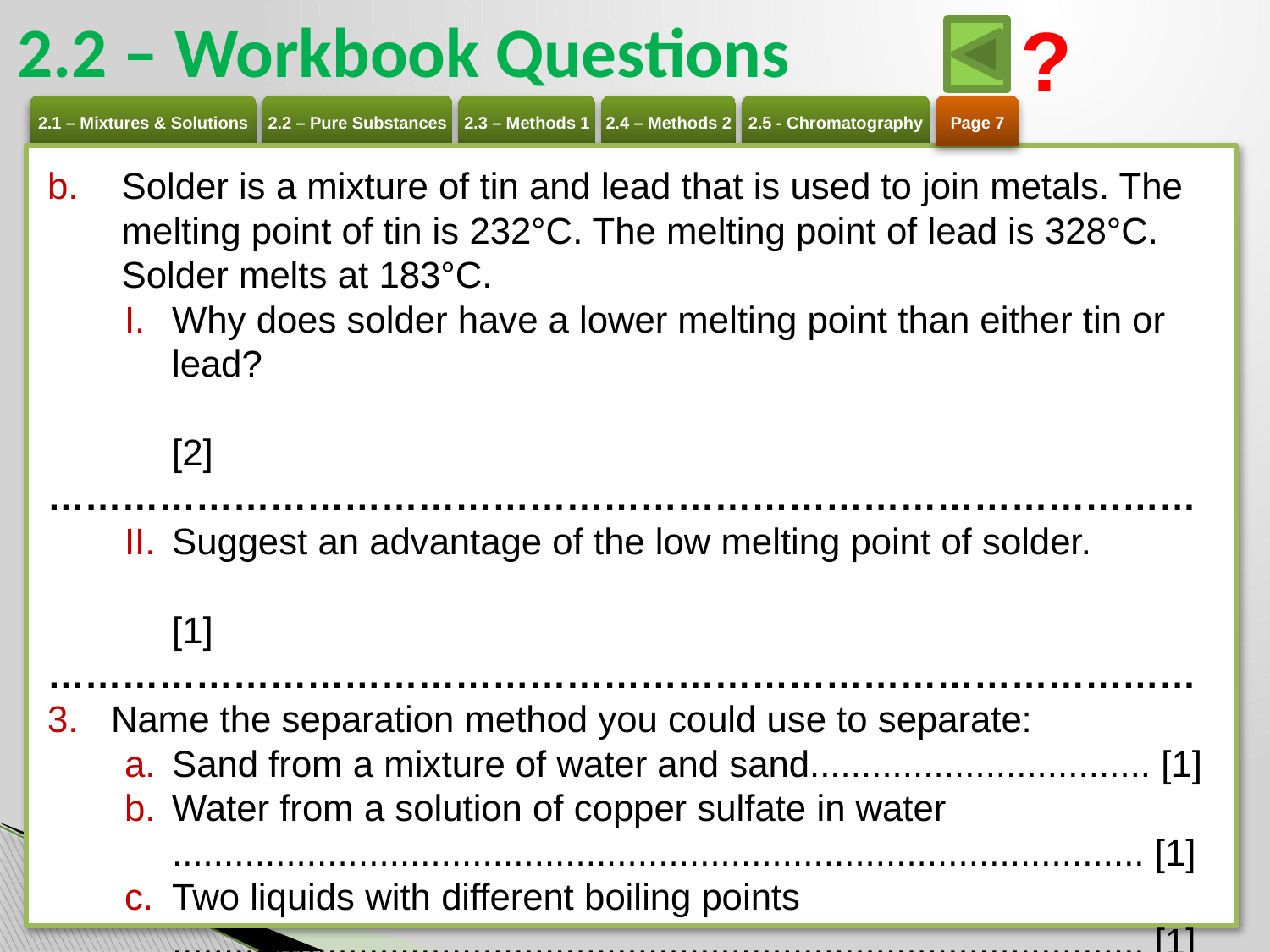

?
# 2.2 – Workbook Questions

Page 7
Solder is a mixture of tin and lead that is used to join metals. The melting point of tin is 232°C. The melting point of lead is 328°C. Solder melts at 183°C.
Why does solder have a lower melting point than either tin or lead?	[2]
…………………………………………………………………………………
Suggest an advantage of the low melting point of solder.	[1]
…………………………………………………………………………………
Name the separation method you could use to separate:
Sand from a mixture of water and sand................................. [1]
Water from a solution of copper sulfate in water
.............................................................................................. [1]
Two liquids with different boiling points
.............................................................................................. [1]